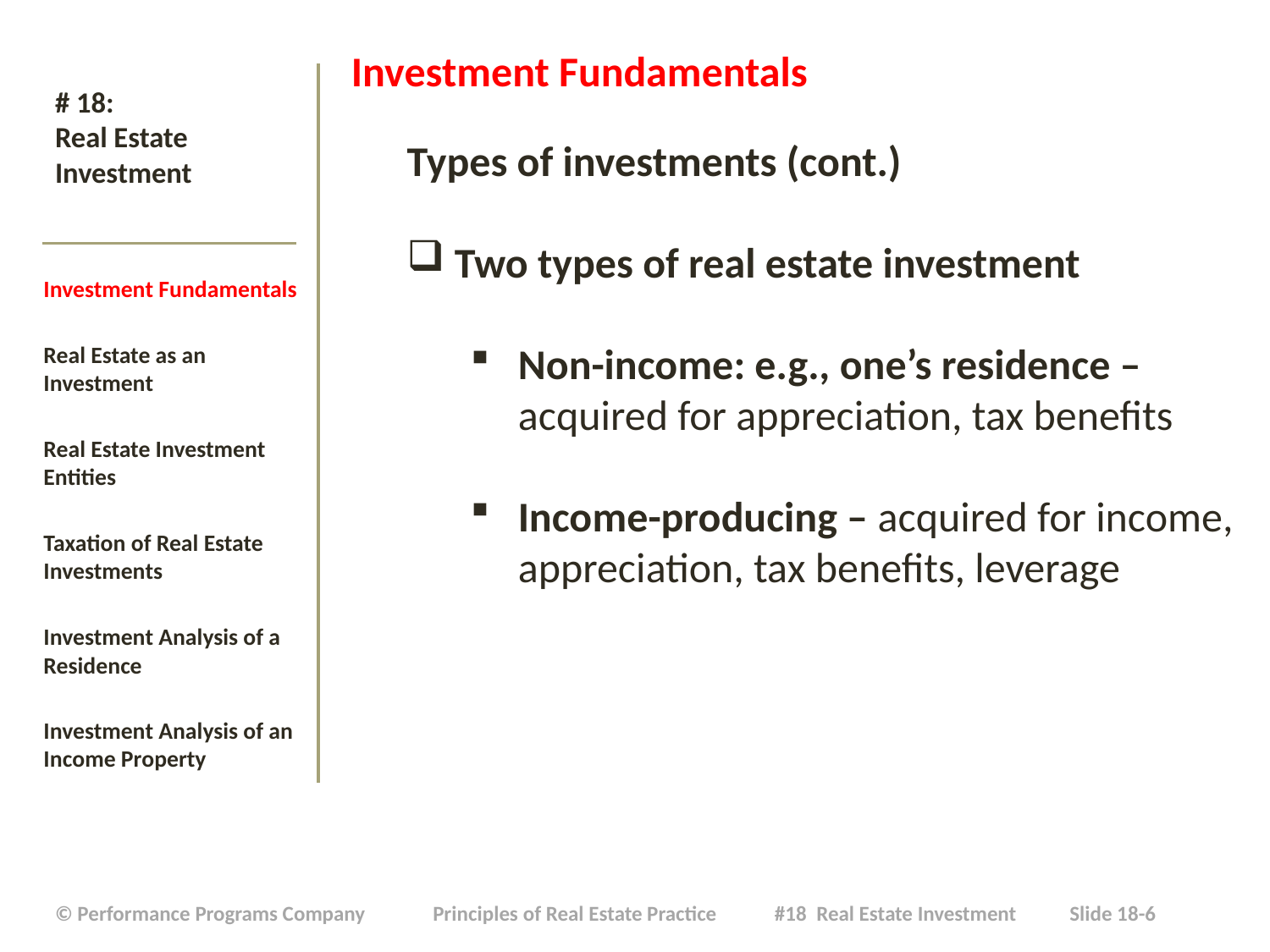

Investment Fundamentals

Types of investments (cont.)

Two types of real estate investment
Non-income: e.g., one’s residence – acquired for appreciation, tax benefits
Income-producing – acquired for income, appreciation, tax benefits, leverage
# # 18: Real Estate Investment

Investment Fundamentals

Real Estate as an Investment

Real Estate Investment Entities

Taxation of Real Estate Investments

Investment Analysis of a Residence

Investment Analysis of an Income Property

| © Performance Programs Company Principles of Real Estate Practice #18 Real Estate Investment Slide 18-6 |
| --- |